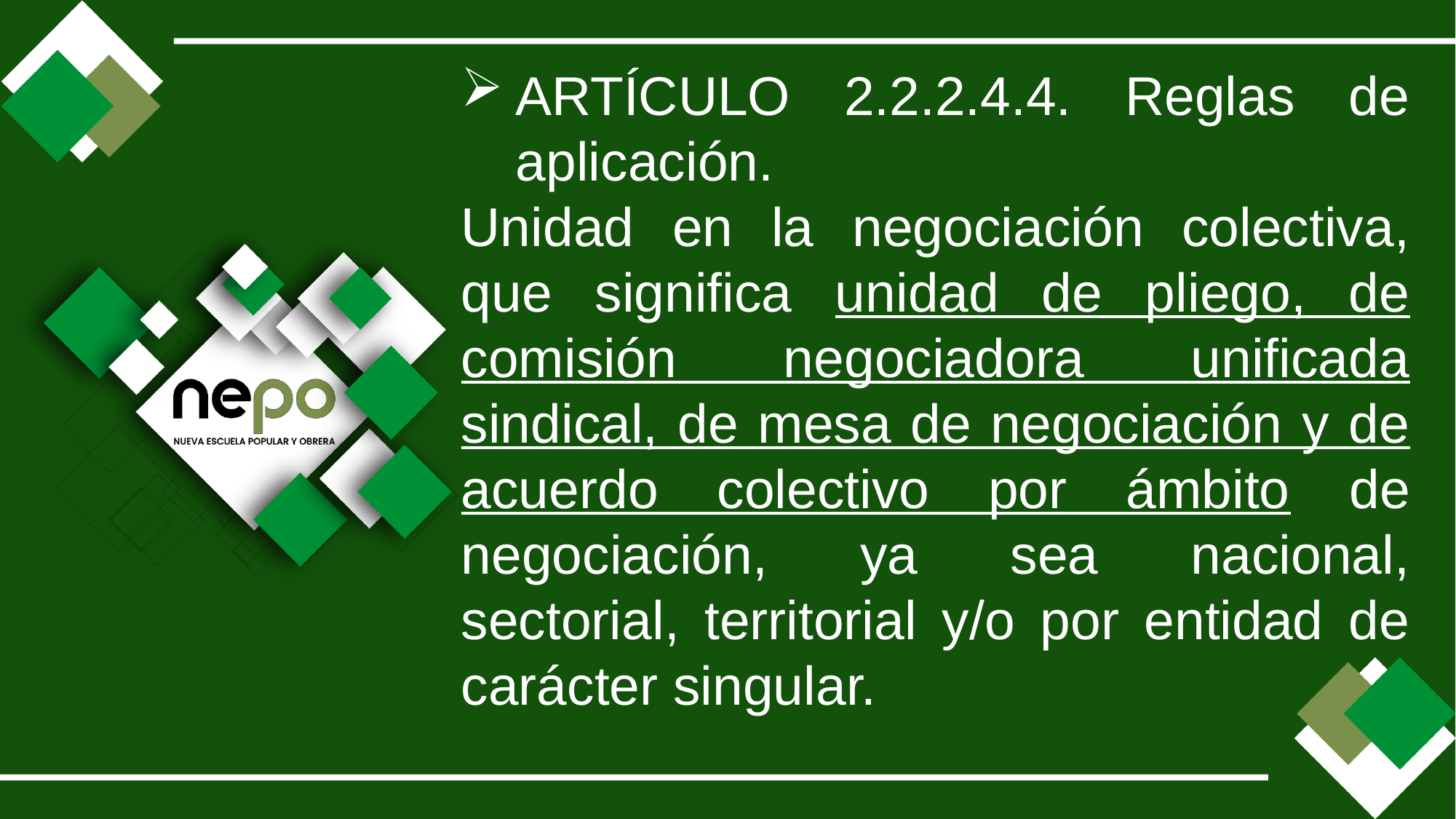

ARTÍCULO 2.2.2.4.4. Reglas de aplicación.
Unidad en la negociación colectiva, que significa unidad de pliego, de comisión negociadora unificada sindical, de mesa de negociación y de acuerdo colectivo por ámbito de negociación, ya sea nacional, sectorial, territorial y/o por entidad de carácter singular.